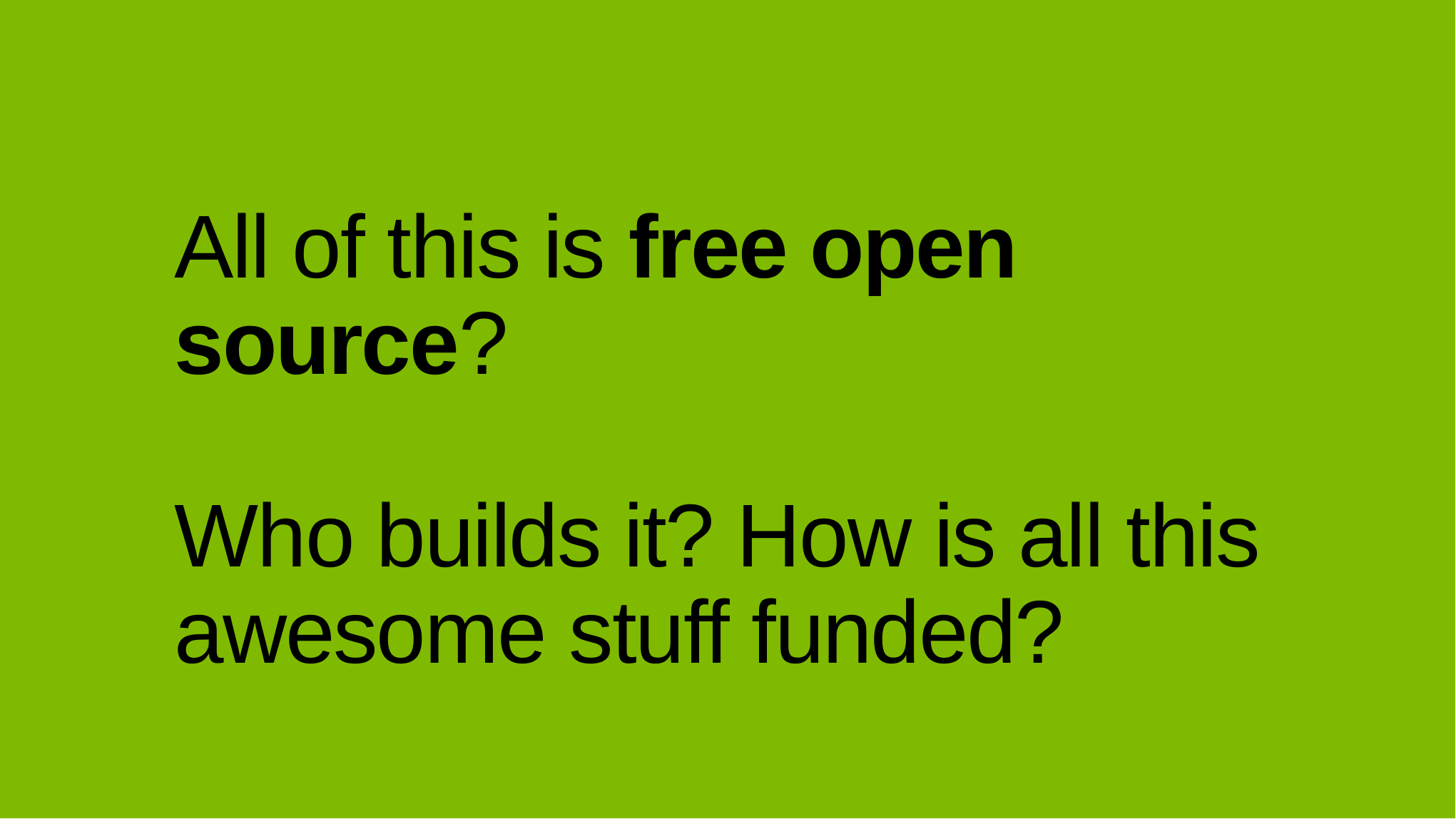

# All of this is free open source? Who builds it? How is all this awesome stuff funded?